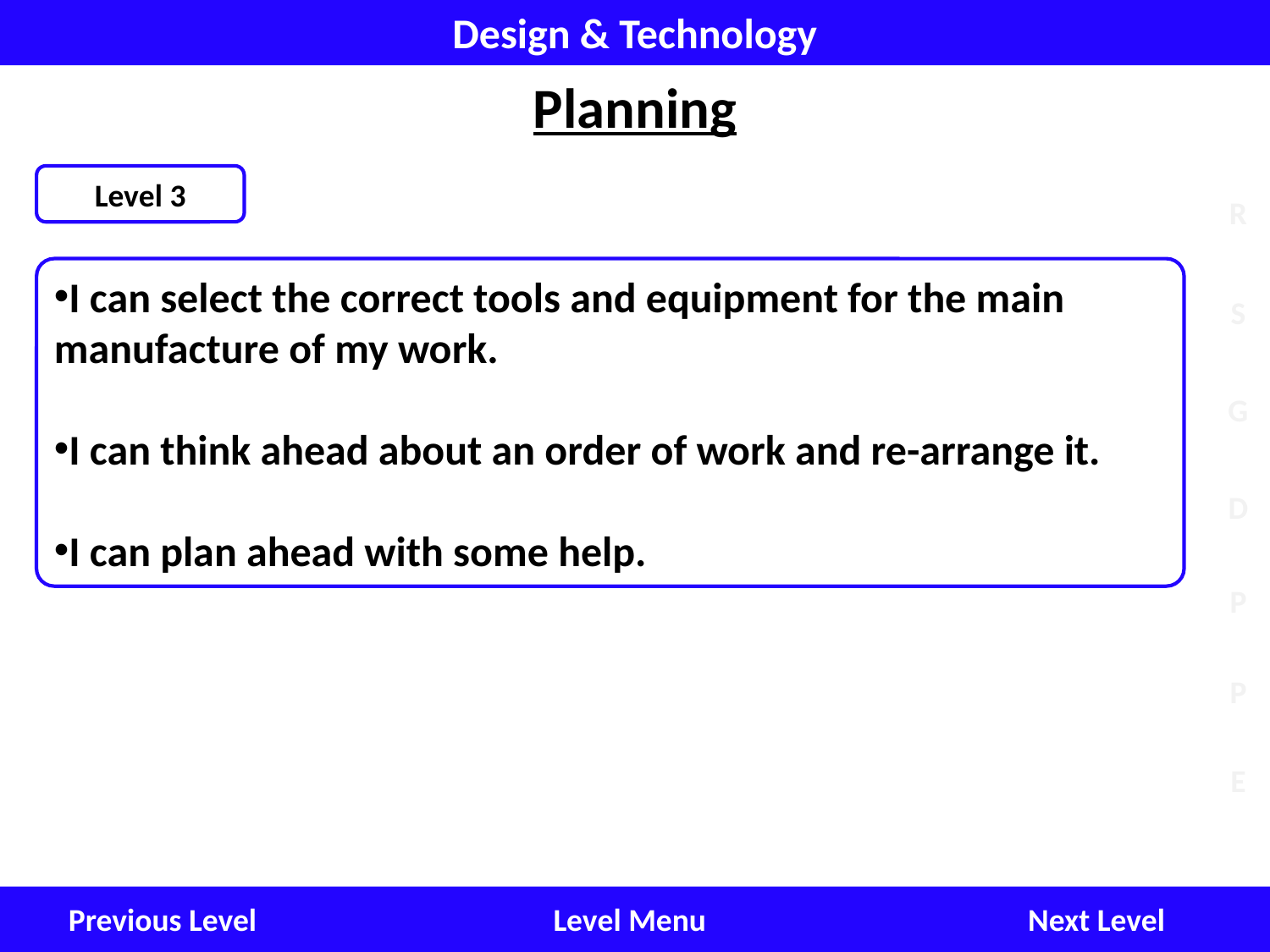

Design & Technology
Planning
Level 3
I can select the correct tools and equipment for the main manufacture of my work.

I can think ahead about an order of work and re-arrange it.

I can plan ahead with some help.

Next Level
Level Menu
Previous Level